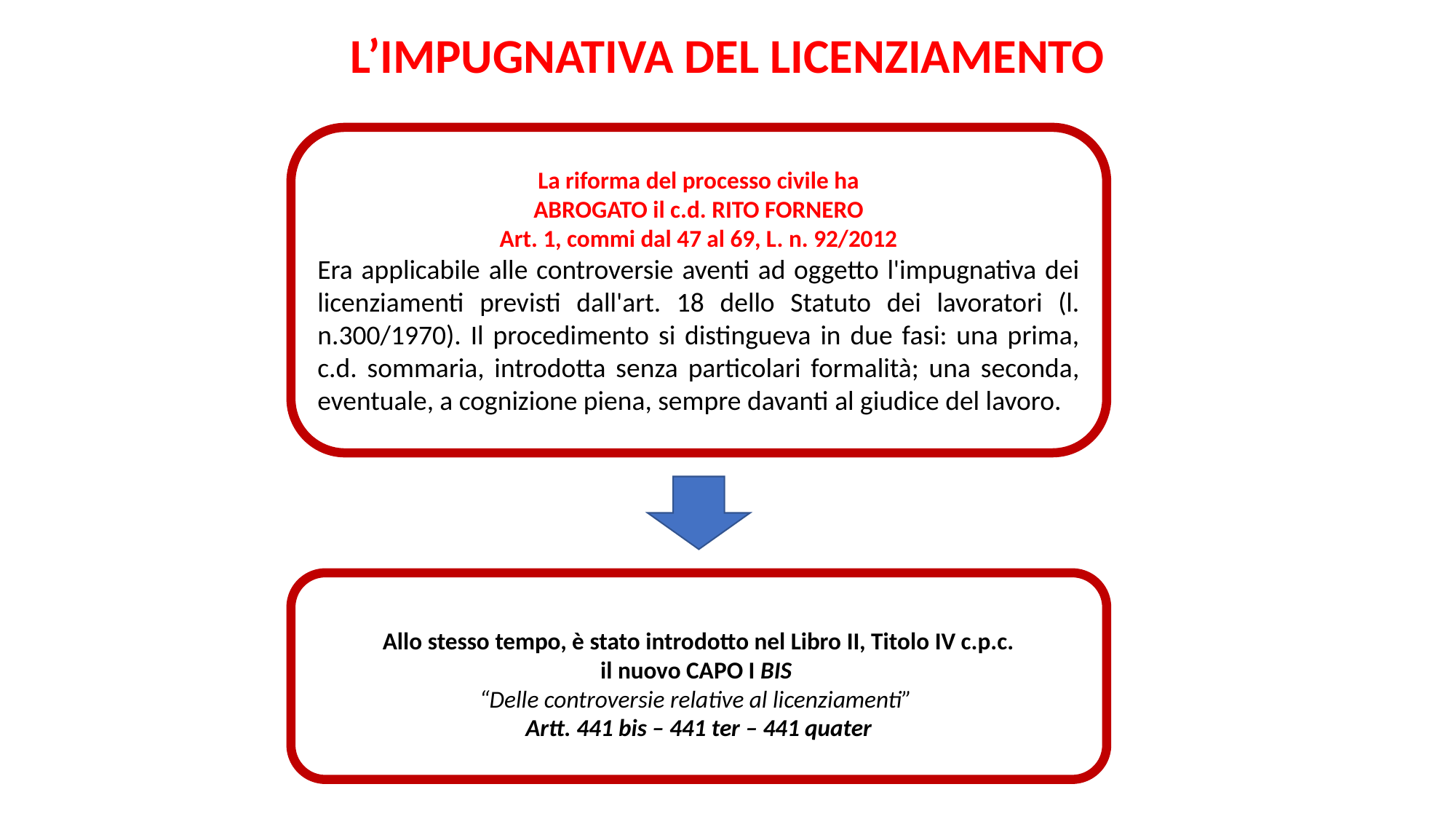

L’IMPUGNATIVA DEL LICENZIAMENTO
La riforma del processo civile ha
ABROGATO il c.d. RITO FORNERO
Art. 1, commi dal 47 al 69, L. n. 92/2012
Era applicabile alle controversie aventi ad oggetto l'impugnativa dei licenziamenti previsti dall'art. 18 dello Statuto dei lavoratori (l. n.300/1970). Il procedimento si distingueva in due fasi: una prima, c.d. sommaria, introdotta senza particolari formalità; una seconda, eventuale, a cognizione piena, sempre davanti al giudice del lavoro.

Allo stesso tempo, è stato introdotto nel Libro II, Titolo IV c.p.c.
il nuovo CAPO I BIS
“Delle controversie relative al licenziamenti”
Artt. 441 bis – 441 ter – 441 quater